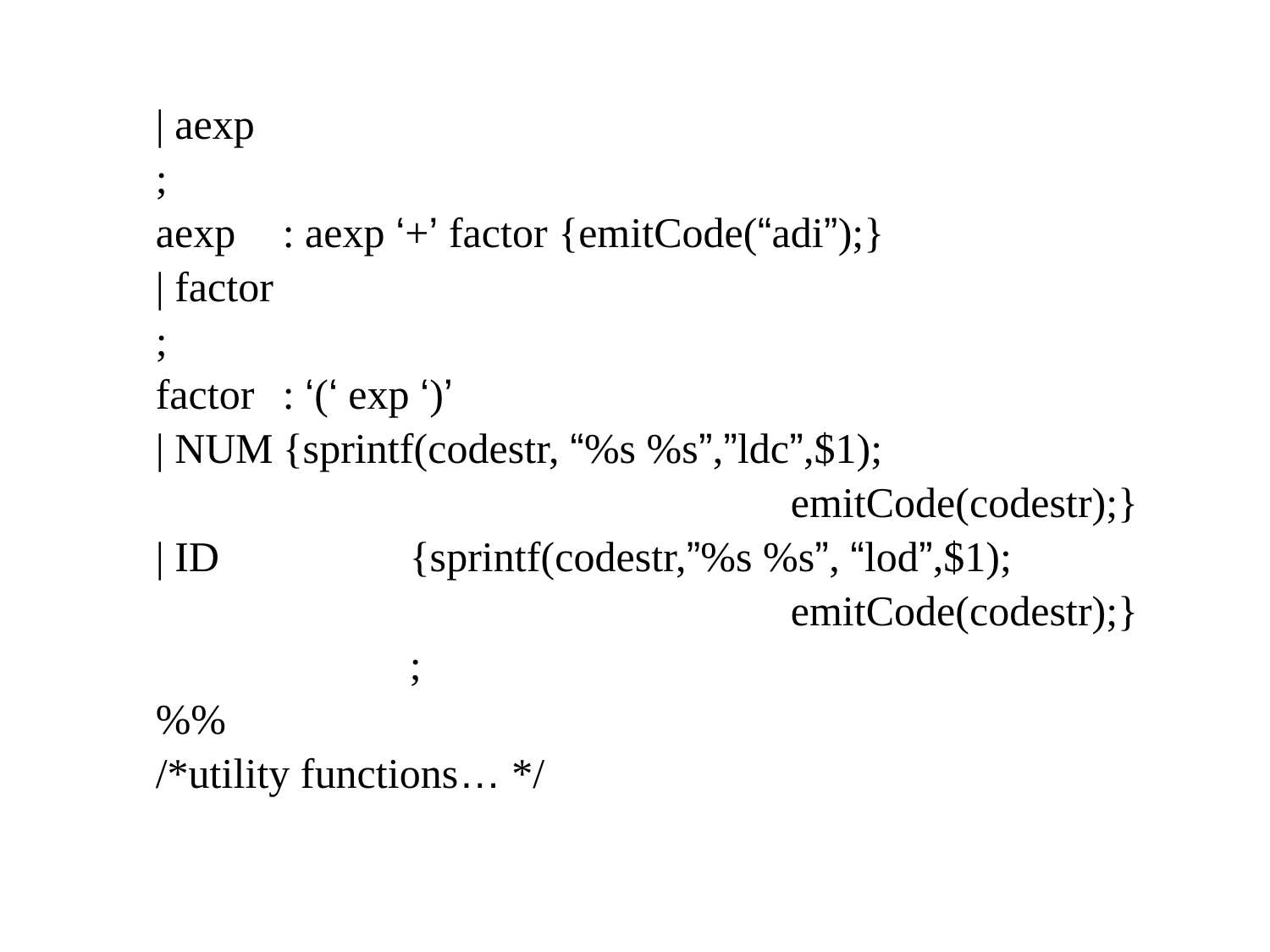

| aexp
	;
	aexp	: aexp ‘+’ factor {emitCode(“adi”);}
	| factor
	;
	factor 	: ‘(‘ exp ‘)’
	| NUM	{sprintf(codestr, “%s %s”,”ldc”,$1);
						emitCode(codestr);}
	| ID		{sprintf(codestr,”%s %s”, “lod”,$1);
						emitCode(codestr);}
			;
	%%
	/*utility functions… */